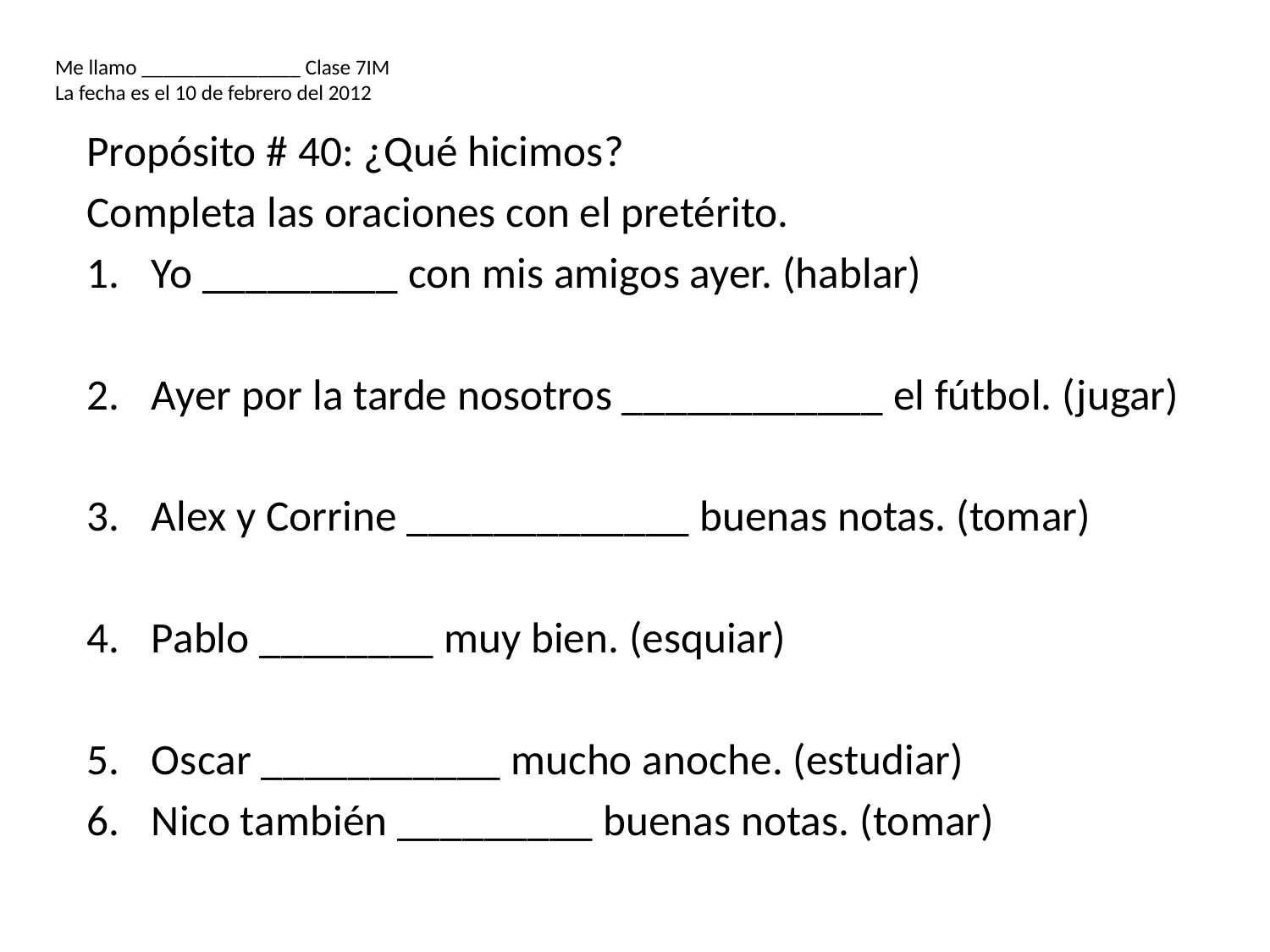

Me llamo _______________ Clase 7IM
La fecha es el 10 de febrero del 2012
Propósito # 40: ¿Qué hicimos?
Completa las oraciones con el pretérito.
Yo _________ con mis amigos ayer. (hablar)

Ayer por la tarde nosotros ____________ el fútbol. (jugar)

Alex y Corrine _____________ buenas notas. (tomar)

Pablo ________ muy bien. (esquiar)

Oscar ___________ mucho anoche. (estudiar)
Nico también _________ buenas notas. (tomar)